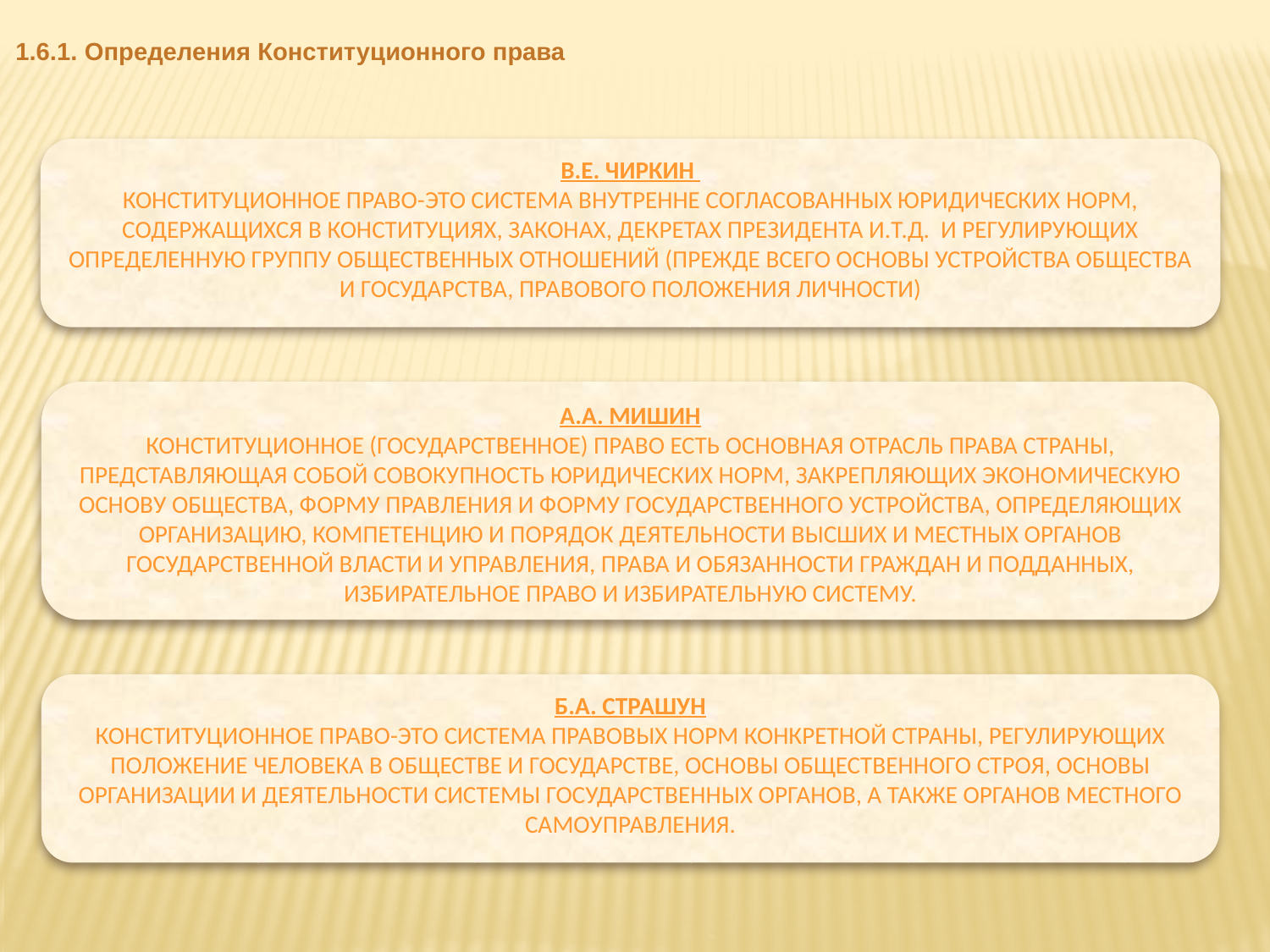

1.6.1. Определения Конституционного права
В.Е. Чиркин
Конституционное право-это система внутренне согласованных юридических норм, содержащихся в конституциях, законах, декретах президента и.т.д.  и регулирующих определенную группу общественных отношений (прежде всего основы устройства общества и государства, правового положения личности)

А.А. Мишин
Конституционное (государственное) право есть основная отрасль права страны, представляющая собой совокупность юридических норм, закрепляющих экономическую основу общества, форму правления и форму государственного устройства, определяющих организацию, компетенцию и порядок деятельности высших и местных органов государственной власти и управления, права и обязанности граждан и подданных, избирательное право и избирательную систему.

Б.А. Страшун
Конституционное право-это система правовых норм конкретной страны, регулирующих положение человека в обществе и государстве, основы общественного строя, основы организации и деятельности системы государственных органов, а также органов местного самоуправления.